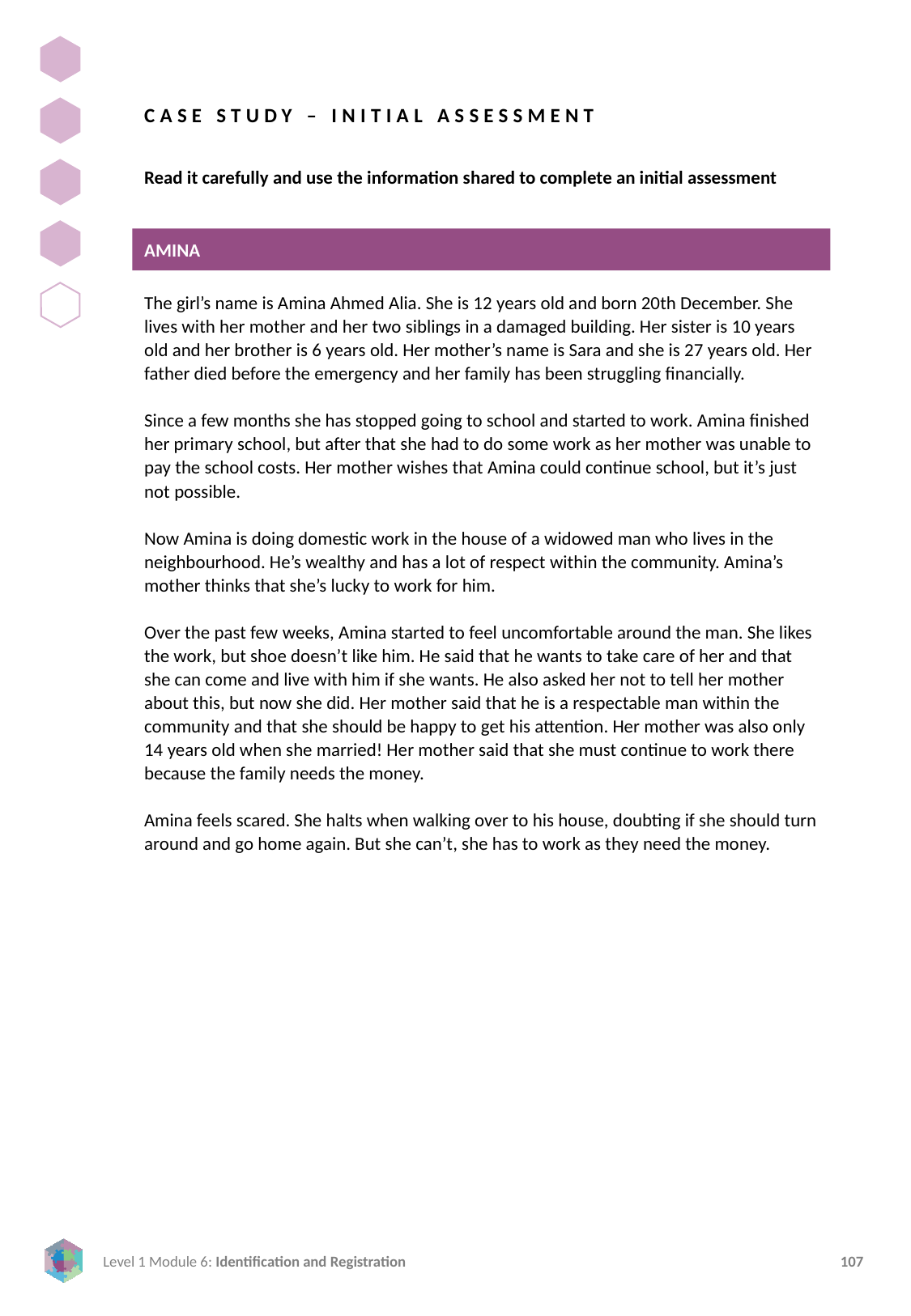

CASE STUDY – INITIAL ASSESSMENT

Read it carefully and use the information shared to complete an initial assessment

AMINA
The girl’s name is Amina Ahmed Alia. She is 12 years old and born 20th December. She lives with her mother and her two siblings in a damaged building. Her sister is 10 years old and her brother is 6 years old. Her mother’s name is Sara and she is 27 years old. Her father died before the emergency and her family has been struggling financially.

Since a few months she has stopped going to school and started to work. Amina finished her primary school, but after that she had to do some work as her mother was unable to pay the school costs. Her mother wishes that Amina could continue school, but it’s just not possible.

Now Amina is doing domestic work in the house of a widowed man who lives in the neighbourhood. He’s wealthy and has a lot of respect within the community. Amina’s mother thinks that she’s lucky to work for him.

Over the past few weeks, Amina started to feel uncomfortable around the man. She likes the work, but shoe doesn’t like him. He said that he wants to take care of her and that she can come and live with him if she wants. He also asked her not to tell her mother about this, but now she did. Her mother said that he is a respectable man within the community and that she should be happy to get his attention. Her mother was also only 14 years old when she married! Her mother said that she must continue to work there because the family needs the money.

Amina feels scared. She halts when walking over to his house, doubting if she should turn around and go home again. But she can’t, she has to work as they need the money.